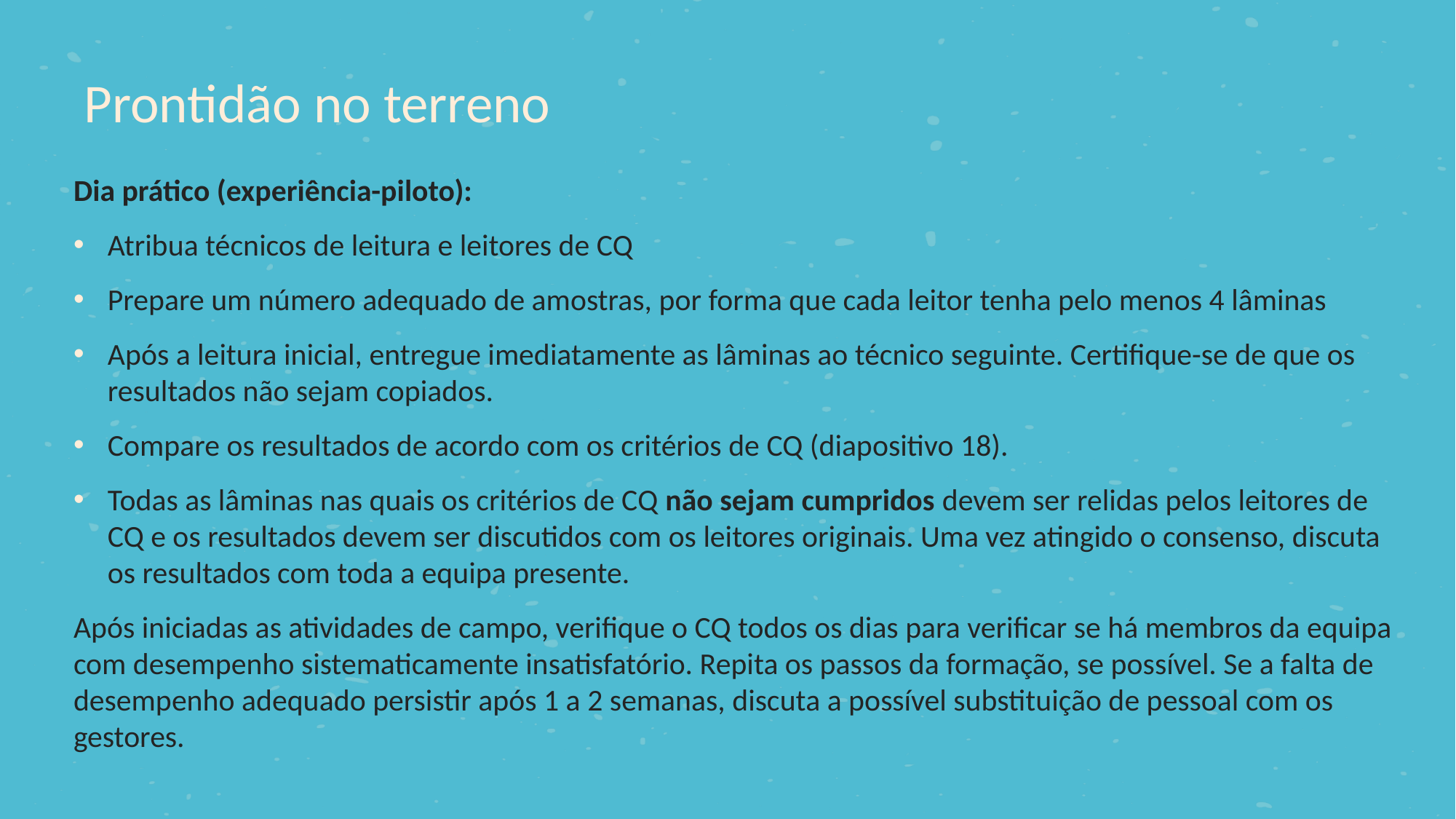

Prontidão no terreno
Dia prático (experiência-piloto):
Atribua técnicos de leitura e leitores de CQ
Prepare um número adequado de amostras, por forma que cada leitor tenha pelo menos 4 lâminas
Após a leitura inicial, entregue imediatamente as lâminas ao técnico seguinte. Certifique-se de que os resultados não sejam copiados.
Compare os resultados de acordo com os critérios de CQ (diapositivo 18).
Todas as lâminas nas quais os critérios de CQ não sejam cumpridos devem ser relidas pelos leitores de CQ e os resultados devem ser discutidos com os leitores originais. Uma vez atingido o consenso, discuta os resultados com toda a equipa presente.
Após iniciadas as atividades de campo, verifique o CQ todos os dias para verificar se há membros da equipa com desempenho sistematicamente insatisfatório. Repita os passos da formação, se possível. Se a falta de desempenho adequado persistir após 1 a 2 semanas, discuta a possível substituição de pessoal com os gestores.